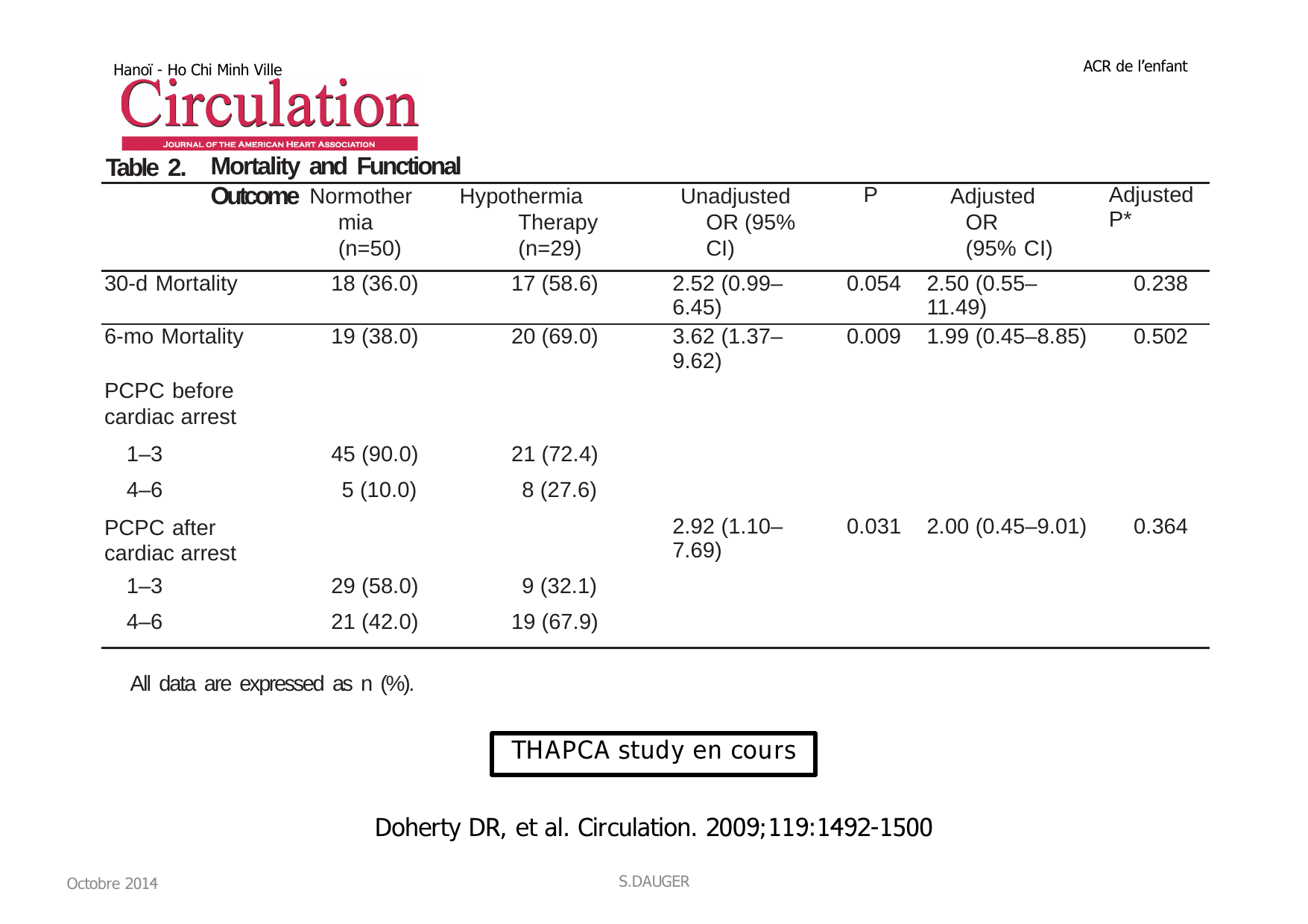

ACR de l’enfant
Hanoï - Ho Chi Minh Ville

Mortality and Functional Outcome
Table 2.
|  | Normothermia (n=50) | Hypothermia Therapy (n=29) | Unadjusted OR (95% CI) | P | Adjusted OR (95% CI) | Adjusted P\* |
| --- | --- | --- | --- | --- | --- | --- |
| 30-d Mortality | 18 (36.0) | 17 (58.6) | 2.52 (0.99–6.45) | 0.054 | 2.50 (0.55–11.49) | 0.238 |
| 6-mo Mortality | 19 (38.0) | 20 (69.0) | 3.62 (1.37–9.62) | 0.009 | 1.99 (0.45–8.85) | 0.502 |
| PCPC before cardiac arrest |  |  |  |  |  |  |
| 1–3 | 45 (90.0) | 21 (72.4) |  |  |  |  |
| 4–6 | 5 (10.0) | 8 (27.6) |  |  |  |  |
| PCPC after cardiac arrest |  |  | 2.92 (1.10–7.69) | 0.031 | 2.00 (0.45–9.01) | 0.364 |
| 1–3 | 29 (58.0) | 9 (32.1) |  |  |  |  |
| 4–6 | 21 (42.0) | 19 (67.9) |  |  |  |  |
All data are expressed as n (%).

THAPCA study en cours

Doherty DR, et al. Circulation. 2009;119:1492-1500

Octobre 2014
S.DAUGER